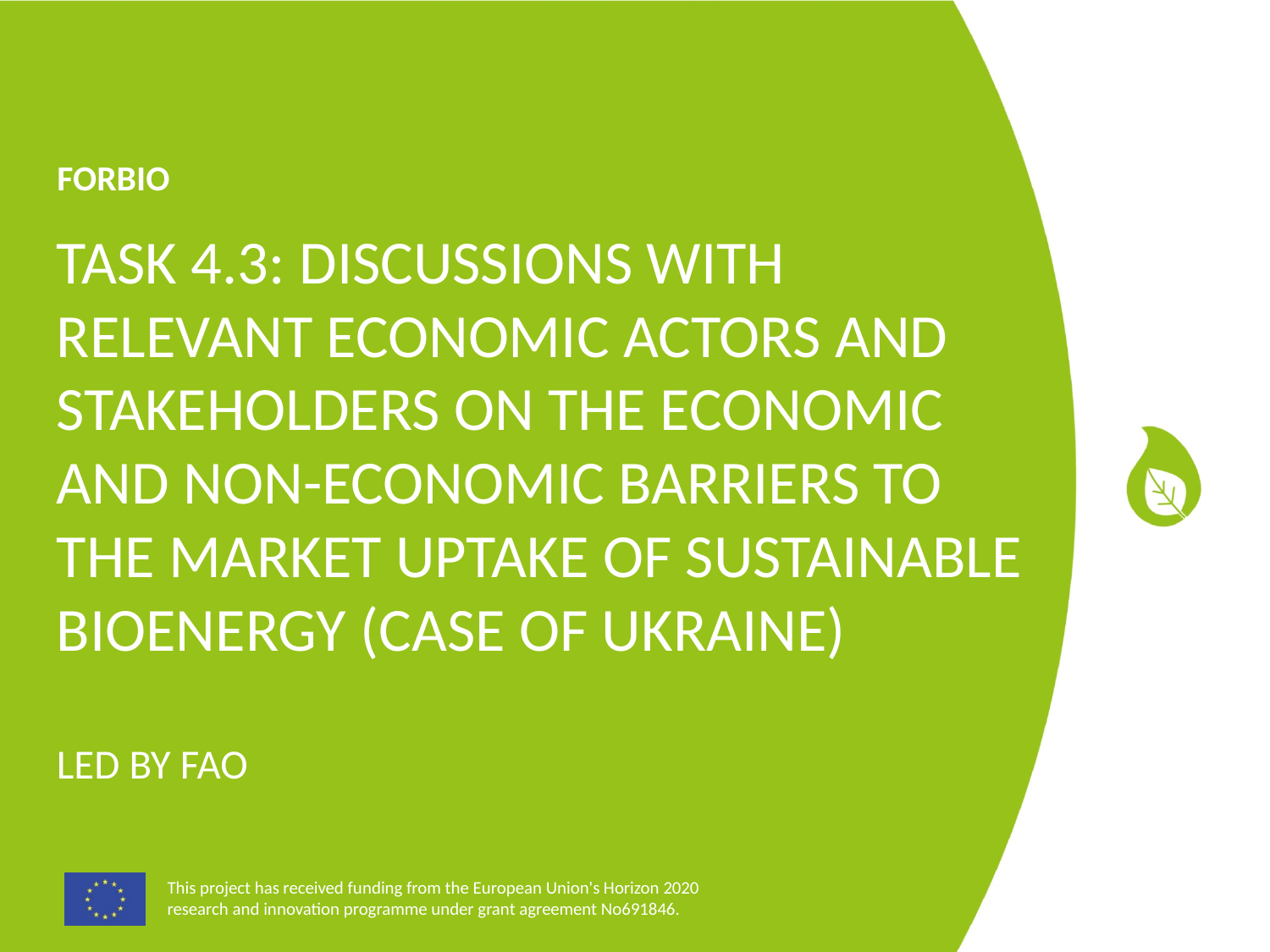

FORBIO
# TASK 4.3: Discussions with relevant economic actors and stakeholders on the economic and non-economic barriers to the market uptake of sustainable bioenergy (case of ukraine) Led by fao